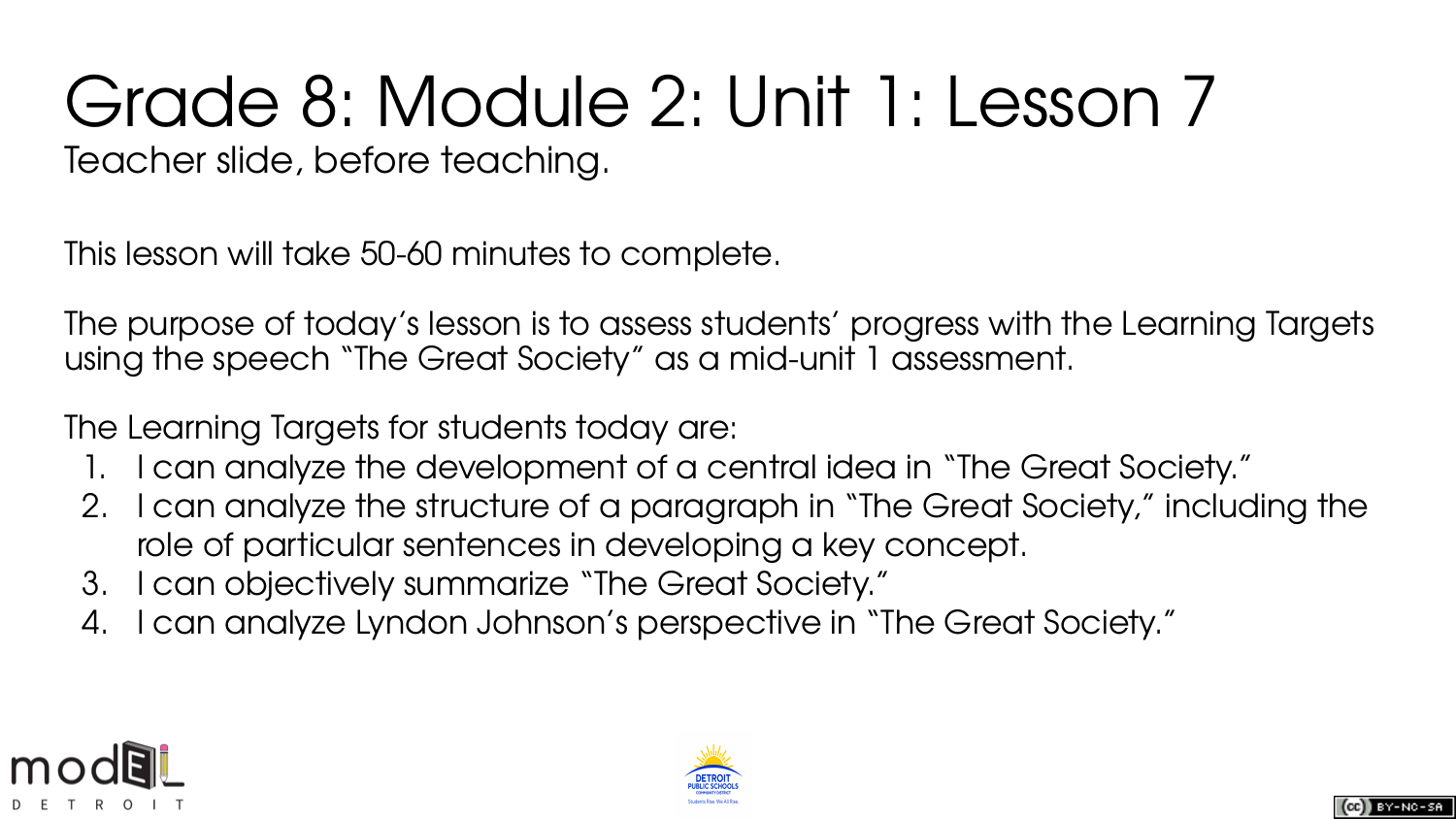

# Grade 8: Module 2: Unit 1: Lesson 7
Teacher slide, before teaching.
This lesson will take 50-60 minutes to complete.

The purpose of today’s lesson is to assess students’ progress with the Learning Targets using the speech “The Great Society” as a mid-unit 1 assessment.

The Learning Targets for students today are:
I can analyze the development of a central idea in “The Great Society.”
I can analyze the structure of a paragraph in “The Great Society,” including the role of particular sentences in developing a key concept.
I can objectively summarize “The Great Society.”
I can analyze Lyndon Johnson’s perspective in “The Great Society.”